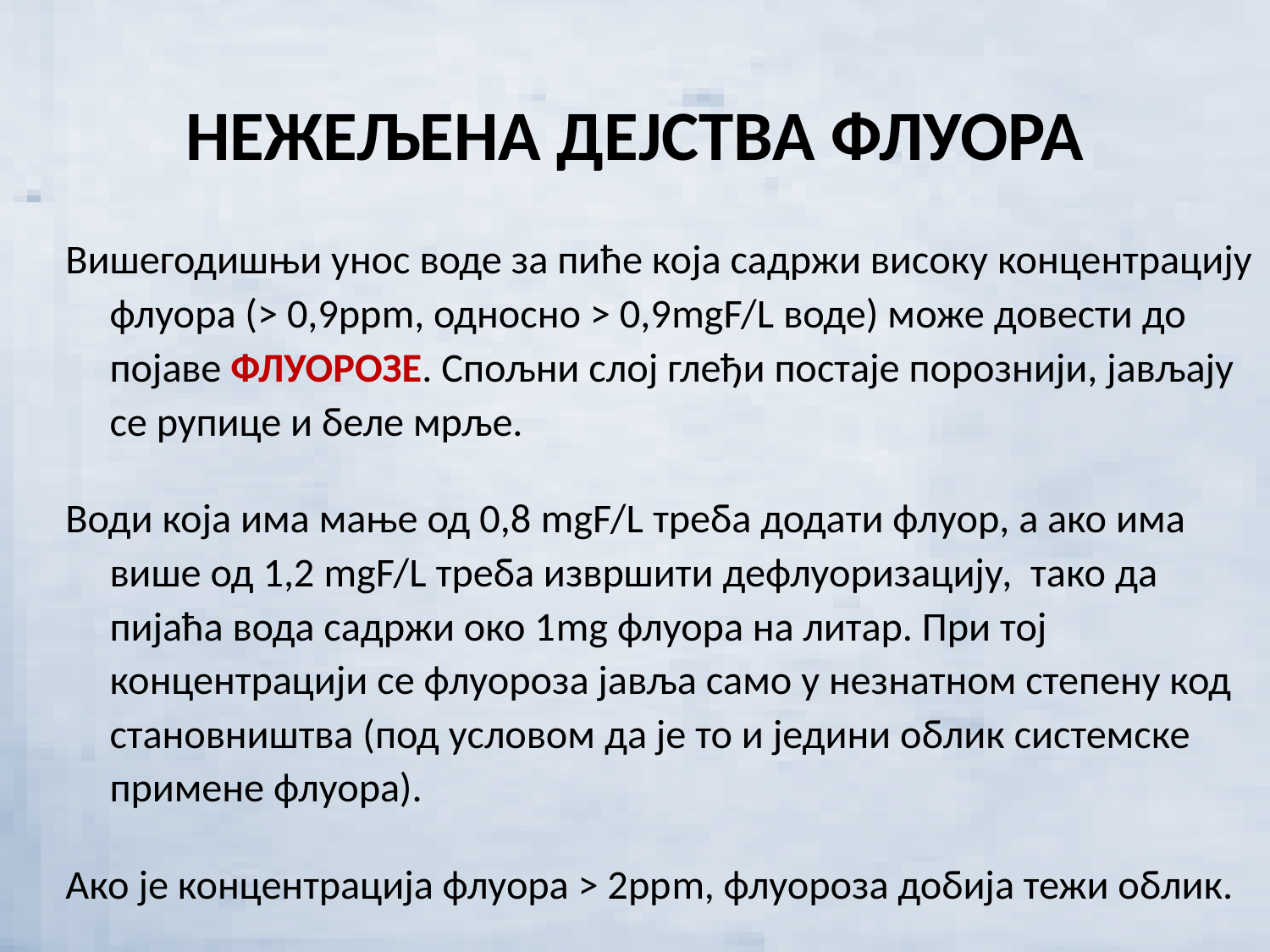

# НЕЖЕЉЕНА ДЕЈСТВА ФЛУОРА
Вишегодишњи унос воде за пиће која садржи високу концентрацију флуора (> 0,9ррm, односно > 0,9mgF/L воде) може довести до појаве ФЛУОРОЗЕ. Спољни слој глеђи постаје порознији, јављају се рупице и беле мрље.

Води која има мање од 0,8 mgF/L треба додати флуор, а ако има више од 1,2 mgF/L треба извршити дефлуоризацију,  тако да пијаћа вода садржи око 1mg флуора на литар. При тој концентрацији се флуороза јавља само у незнатном степену код становништва (под условом да је то и једини облик системске примене флуора).

Ако је концентрација флуора > 2ррm, флуороза добија тежи облик.